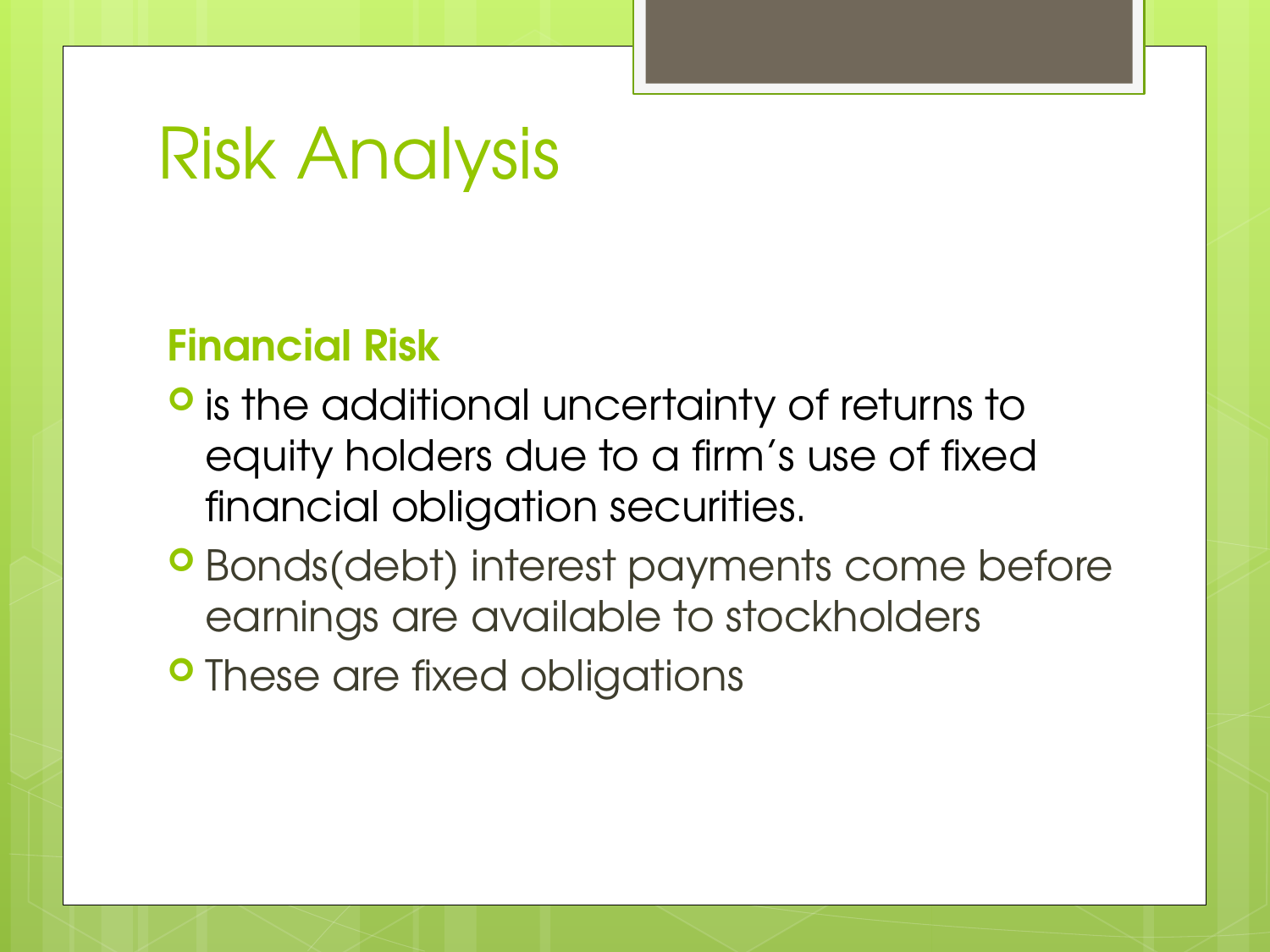

# Risk Analysis
Financial Risk
is the additional uncertainty of returns to equity holders due to a firm’s use of fixed financial obligation securities.
Bonds(debt) interest payments come before earnings are available to stockholders
These are fixed obligations